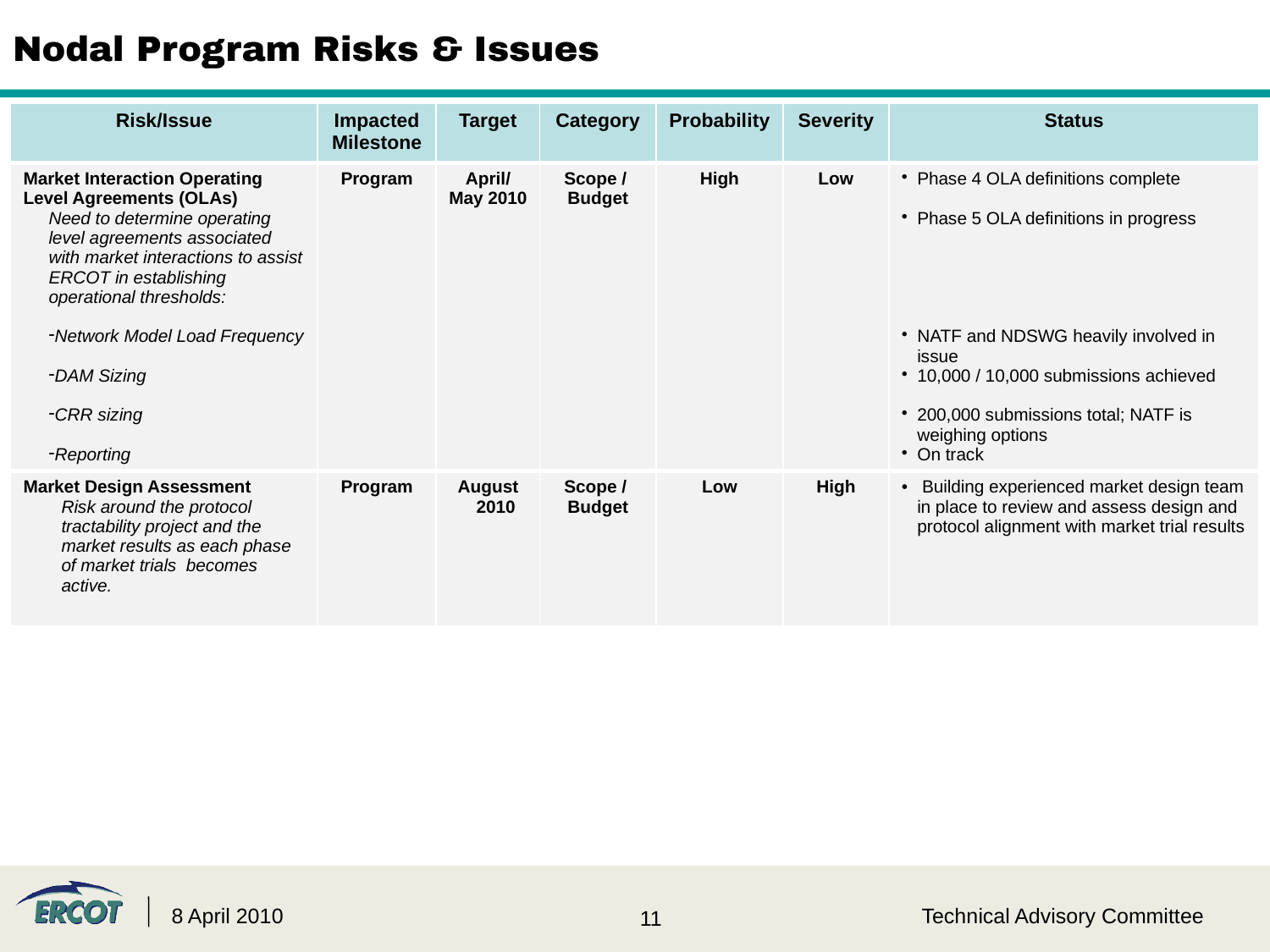

# Nodal Program Risks & Issues
| Risk/Issue | Impacted Milestone | Target | Category | Probability | Severity | Status |
| --- | --- | --- | --- | --- | --- | --- |
| Market Interaction Operating Level Agreements (OLAs) Need to determine operating level agreements associated with market interactions to assist ERCOT in establishing operational thresholds: Network Model Load Frequency DAM Sizing CRR sizing Reporting | Program | April/ May 2010 | Scope / Budget | High | Low | Phase 4 OLA definitions complete Phase 5 OLA definitions in progress NATF and NDSWG heavily involved in issue 10,000 / 10,000 submissions achieved 200,000 submissions total; NATF is weighing options On track |
| Market Design Assessment Risk around the protocol tractability project and the market results as each phase of market trials becomes active. | Program | August 2010 | Scope / Budget | Low | High | Building experienced market design team in place to review and assess design and protocol alignment with market trial results |
8 April 2010
Technical Advisory Committee